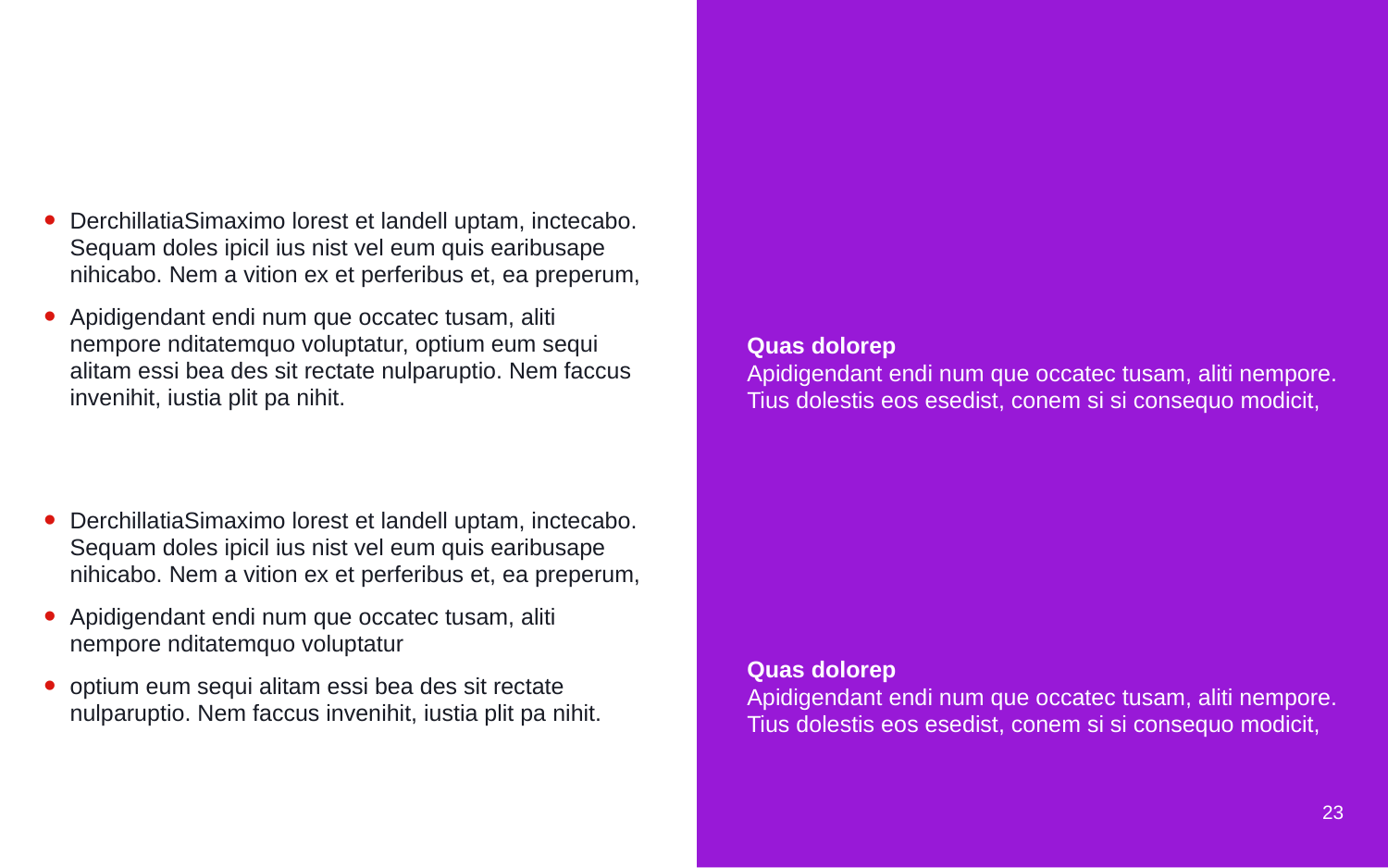

#

DerchillatiaSimaximo lorest et landell uptam, inctecabo. Sequam doles ipicil ius nist vel eum quis earibusape nihicabo. Nem a vition ex et perferibus et, ea preperum,
Apidigendant endi num que occatec tusam, aliti nempore nditatemquo voluptatur, optium eum sequi alitam essi bea des sit rectate nulparuptio. Nem faccus invenihit, iustia plit pa nihit.
Quas dolorep
Apidigendant endi num que occatec tusam, aliti nempore. Tius dolestis eos esedist, conem si si consequo modicit,

DerchillatiaSimaximo lorest et landell uptam, inctecabo. Sequam doles ipicil ius nist vel eum quis earibusape nihicabo. Nem a vition ex et perferibus et, ea preperum,
Apidigendant endi num que occatec tusam, aliti nempore nditatemquo voluptatur
optium eum sequi alitam essi bea des sit rectate nulparuptio. Nem faccus invenihit, iustia plit pa nihit.
Quas dolorep
Apidigendant endi num que occatec tusam, aliti nempore. Tius dolestis eos esedist, conem si si consequo modicit,

23